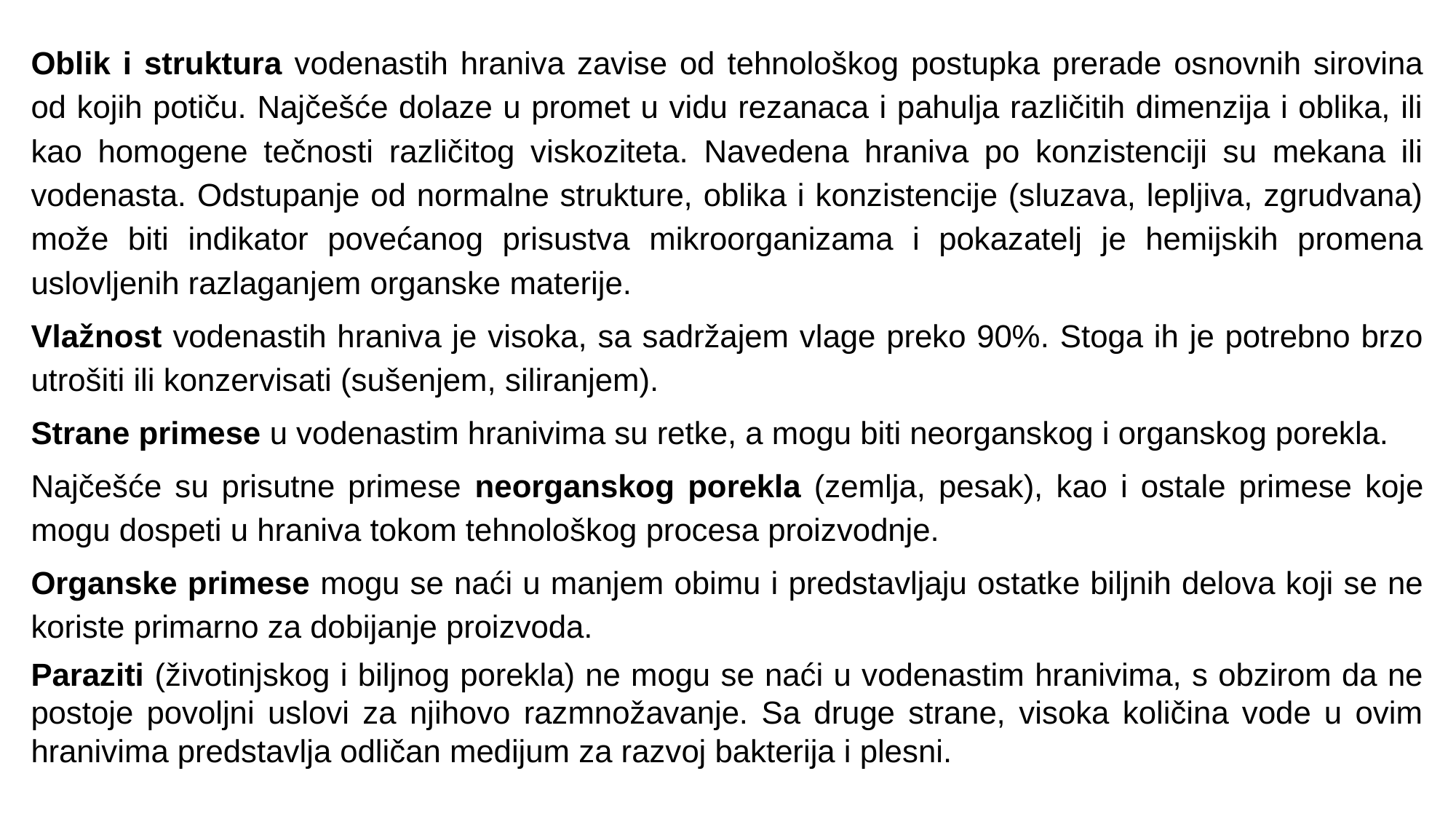

Oblik i struktura vodenastih hraniva zavise od tehnološkog postupka prerade osnovnih sirovina od kojih potiču. Najčešće dolaze u promet u vidu rezanaca i pahulja različitih dimenzija i oblika, ili kao homogene tečnosti različitog viskoziteta. Navedena hraniva po konzistenciji su mekana ili vodenasta. Odstupanje od normalne strukture, oblika i konzistencije (sluzava, lepljiva, zgrudvana) može biti indikator povećanog prisustva mikroorganizama i pokazatelj je hemijskih promena uslovljenih razlaganjem organske materije.
Vlažnost vodenastih hraniva je visoka, sa sadržajem vlage preko 90%. Stoga ih je potrebno brzo utrošiti ili konzervisati (sušenjem, siliranjem).
Strane primese u vodenastim hranivima su retke, a mogu biti neorganskog i organskog porekla.
Najčešće su prisutne primese neorganskog porekla (zemlja, pesak), kao i ostale primese koje mogu dospeti u hraniva tokom tehnološkog procesa proizvodnje.
Organske primese mogu se naći u manjem obimu i predstavljaju ostatke biljnih delova koji se ne koriste primarno za dobijanje proizvoda.
Paraziti (životinjskog i biljnog porekla) ne mogu se naći u vodenastim hranivima, s obzirom da ne postoje povoljni uslovi za njihovo razmnožavanje. Sa druge strane, visoka količina vode u ovim hranivima predstavlja odličan medijum za razvoj bakterija i plesni.